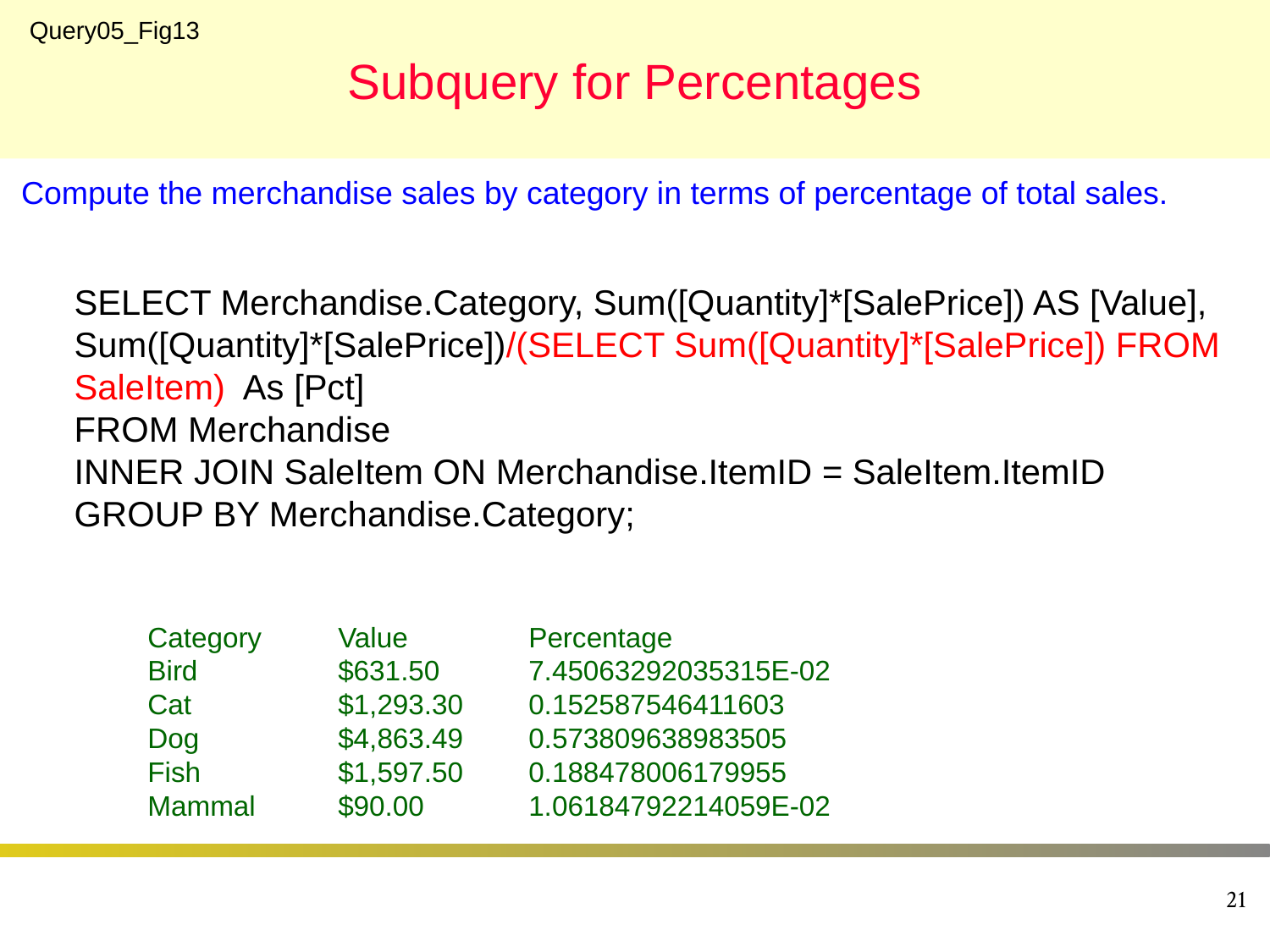

# Subquery for Percentages
Query05_Fig13
Compute the merchandise sales by category in terms of percentage of total sales.
SELECT Merchandise.Category, Sum([Quantity]*[SalePrice]) AS [Value],
Sum([Quantity]*[SalePrice])/(SELECT Sum([Quantity]*[SalePrice]) FROM SaleItem)  As [Pct]
FROM Merchandise
INNER JOIN SaleItem ON Merchandise.ItemID = SaleItem.ItemID
GROUP BY Merchandise.Category;
Category	Value	Percentage
Bird	$631.50	7.45063292035315E-02
Cat	$1,293.30	0.152587546411603
Dog	$4,863.49	0.573809638983505
Fish	$1,597.50	0.188478006179955
Mammal	$90.00	1.06184792214059E-02
21